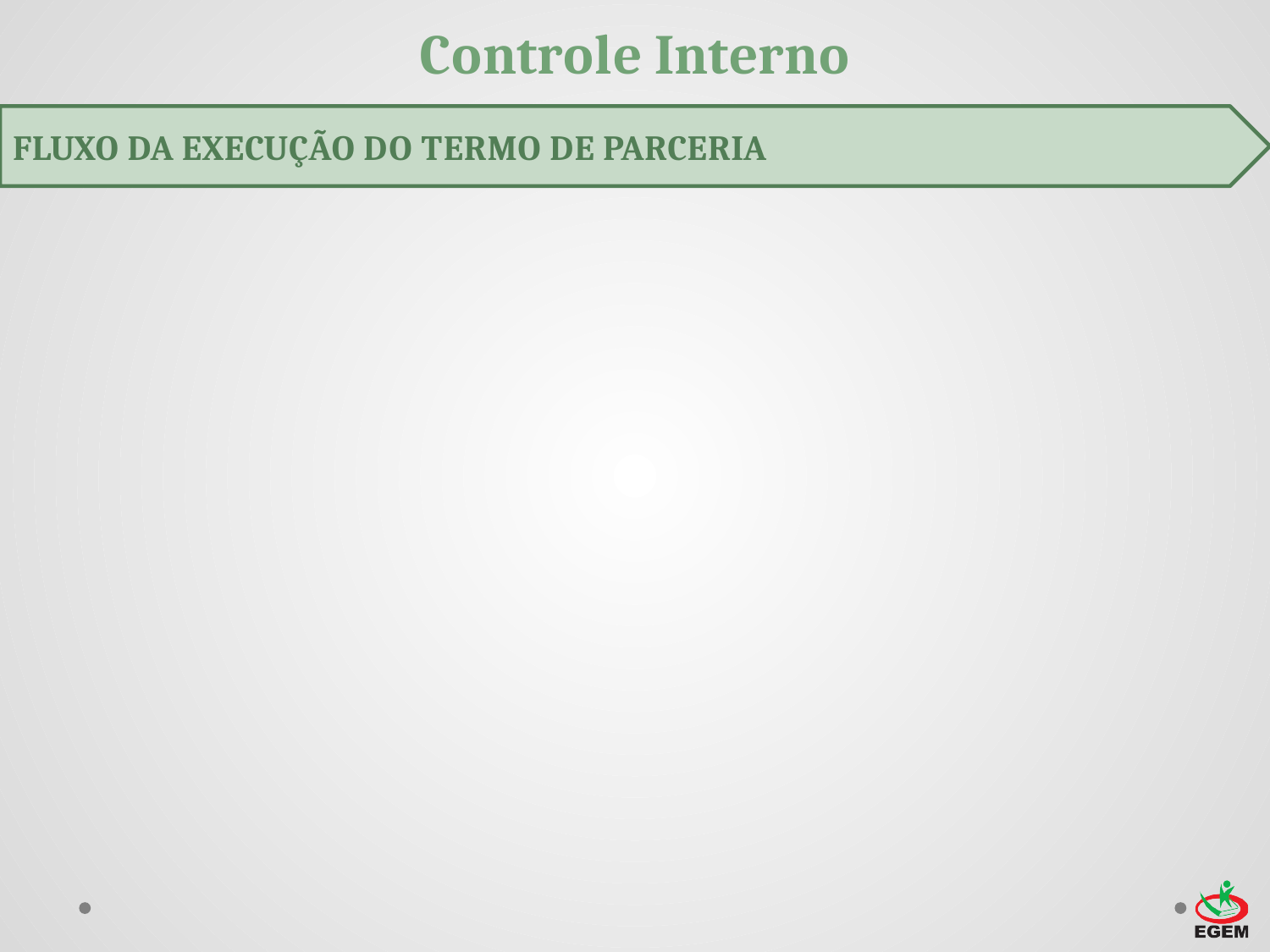

# Controle Interno
FLUXO DA EXECUÇÃO DO TERMO DE PARCERIA